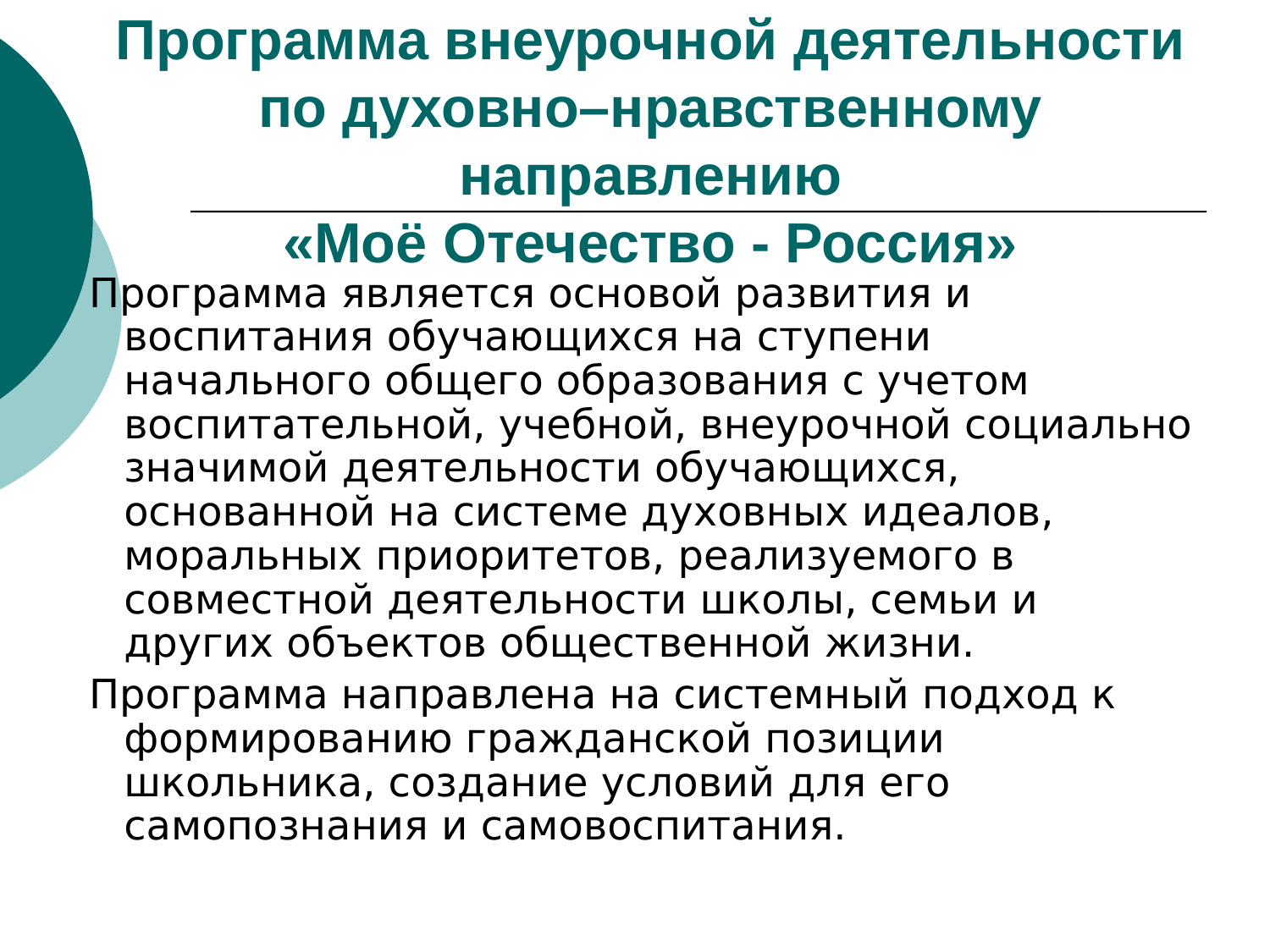

Программа внеурочной деятельности по духовно–нравственному направлению
 «Моё Отечество - Россия»
 Программа является основой развития и воспитания обучающихся на ступени начального общего образования с учетом воспитательной, учебной, внеурочной социально значимой деятельности обучающихся, основанной на системе духовных идеалов, моральных приоритетов, реализуемого в совместной деятельности школы, семьи и других объектов общественной жизни.
 Программа направлена на системный подход к формированию гражданской позиции школьника, создание условий для его самопознания и самовоспитания.